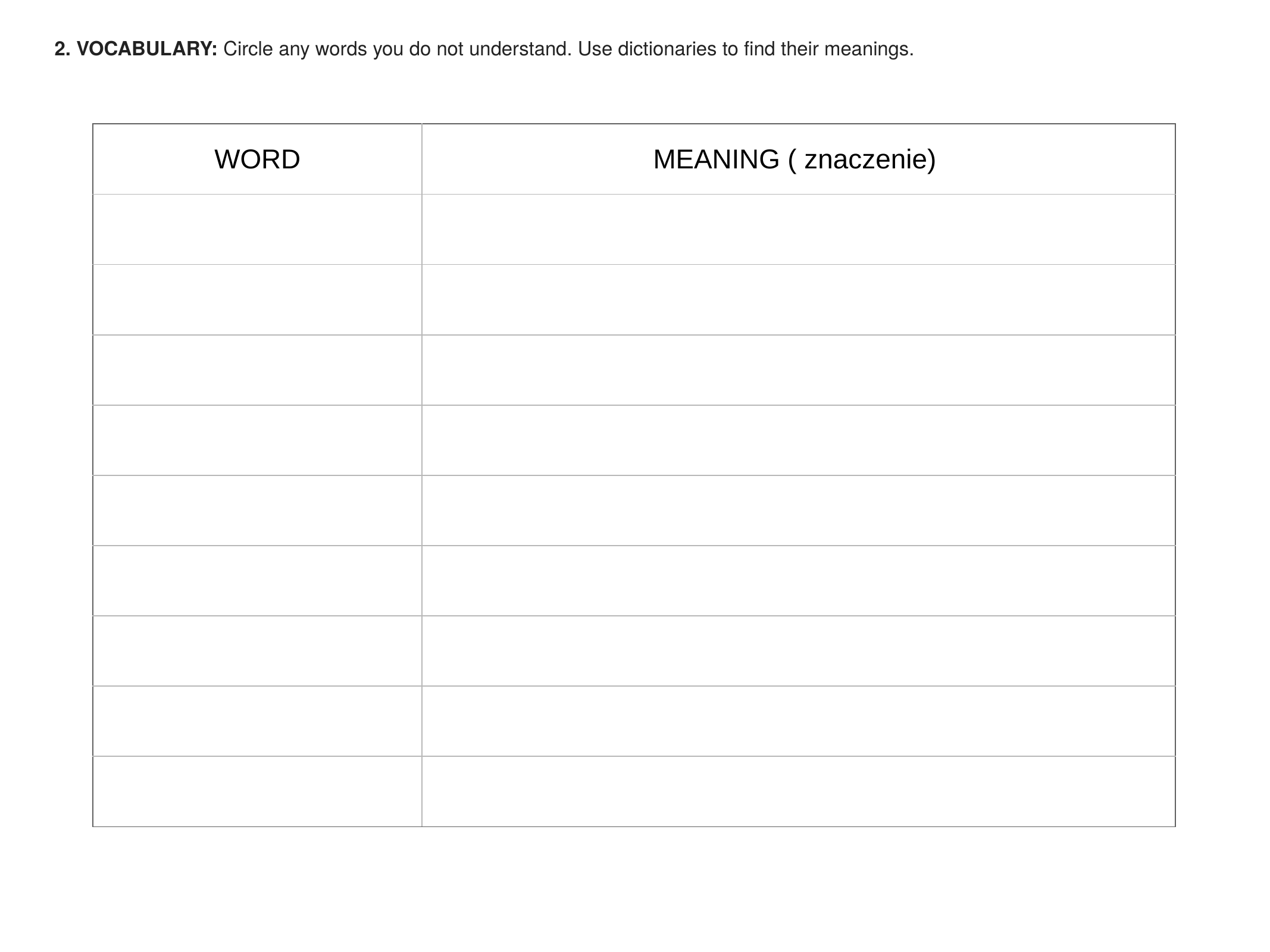

# 2. VOCABULARY: Circle any words you do not understand. Use dictionaries to find their meanings.
| WORD | MEANING ( znaczenie) |
| --- | --- |
|  |  |
|  |  |
|  |  |
|  |  |
|  |  |
|  |  |
|  |  |
|  |  |
|  |  |